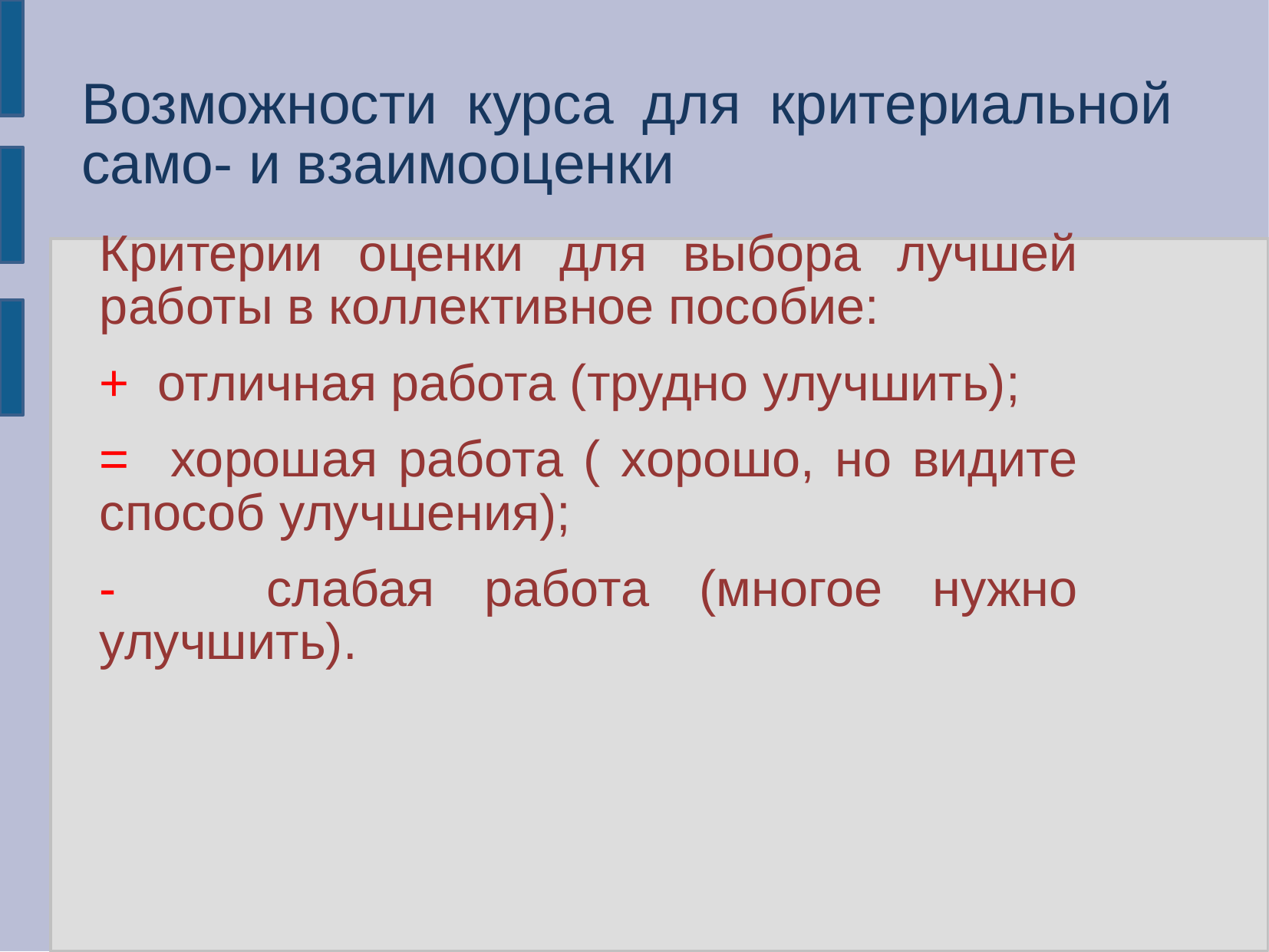

# Возможности курса для критериальной само- и взаимооценки
Критерии оценки для выбора лучшей работы в коллективное пособие:
+  отличная работа (трудно улучшить);
=  хорошая работа ( хорошо, но видите способ улучшения);
-   слабая работа (многое нужно улучшить).